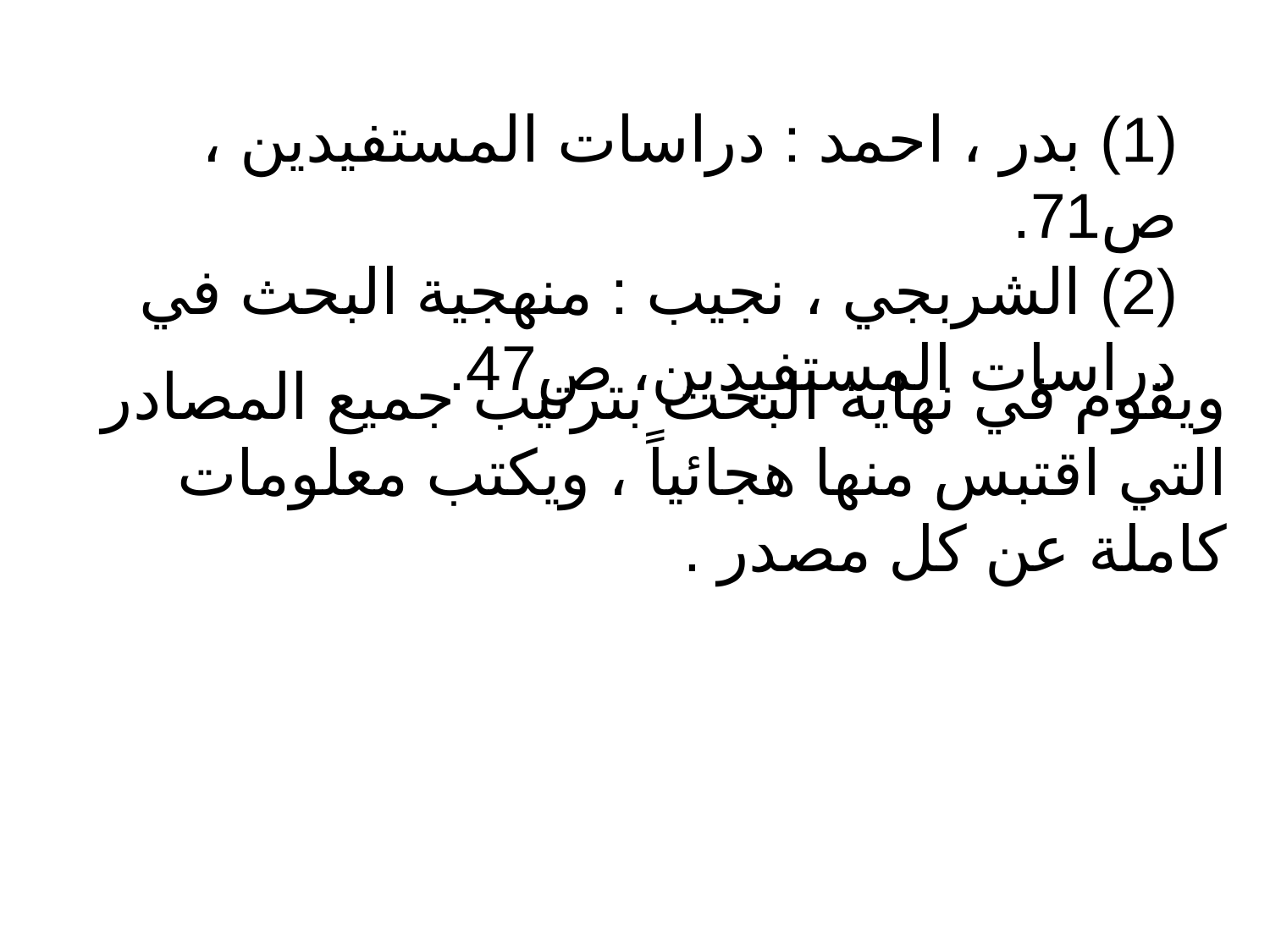

(1) بدر ، احمد : دراسات المستفيدين ، ص71.
(2) الشربجي ، نجيب : منهجية البحث في دراسات المستفيدين، ص47.

ويقوم في نهاية البحث بترتيب جميع المصادر التي اقتبس منها هجائياً ، ويكتب معلومات كاملة عن كل مصدر .